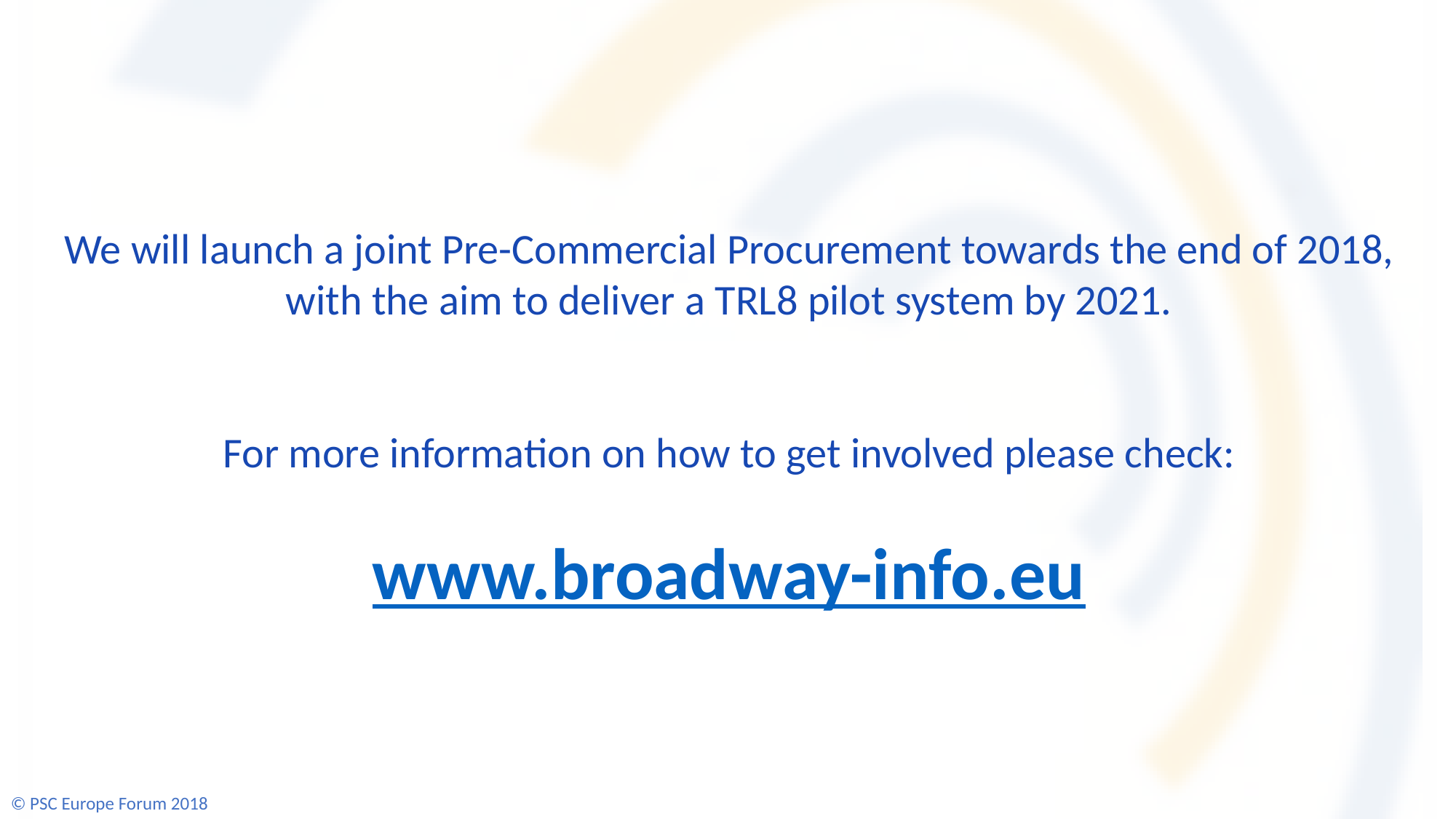

We will launch a joint Pre-Commercial Procurement towards the end of 2018,
with the aim to deliver a TRL8 pilot system by 2021.

For more information on how to get involved please check:

www.broadway-info.eu